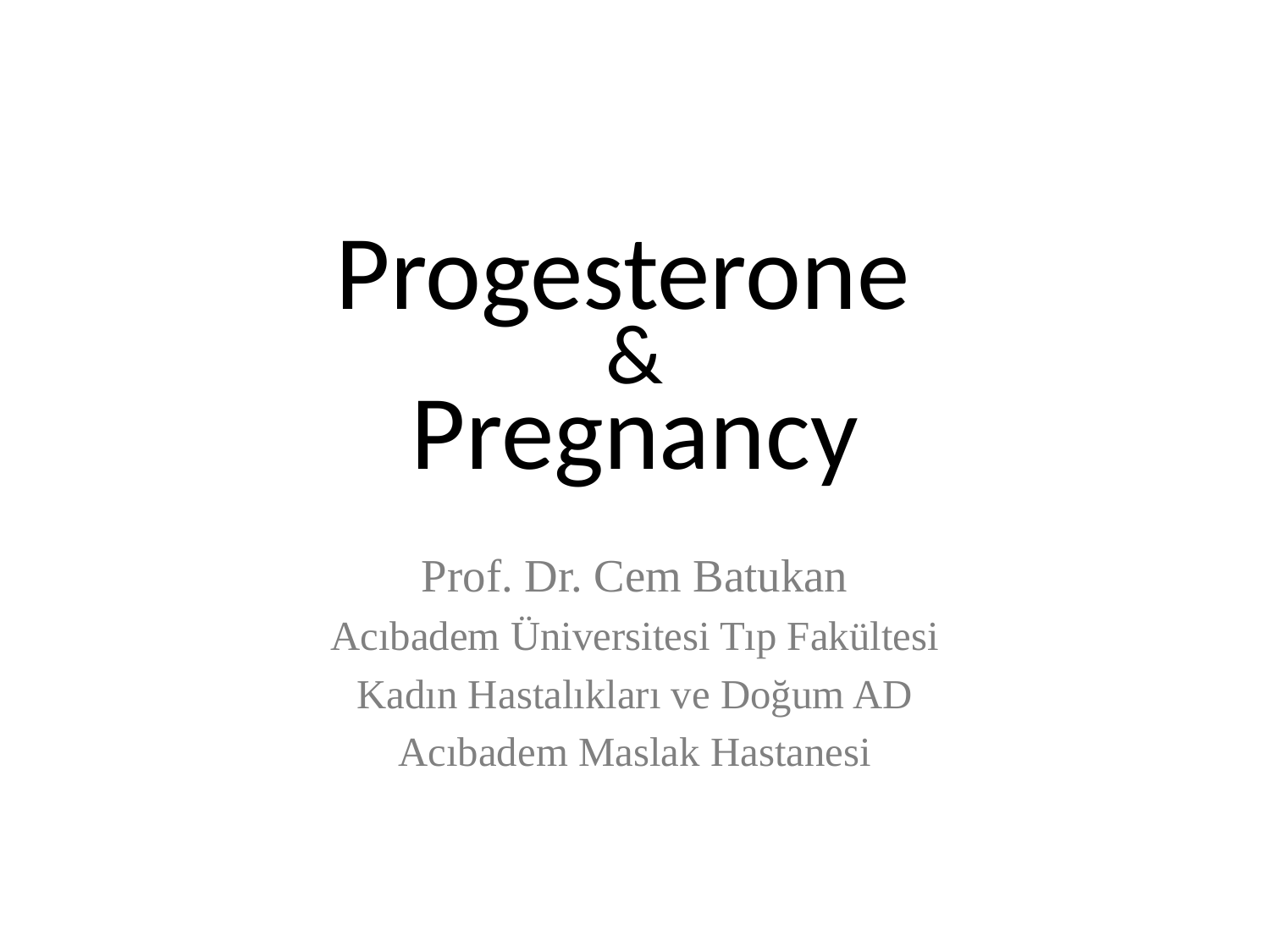

# Progesterone & Pregnancy
Prof. Dr. Cem Batukan
Acıbadem Üniversitesi Tıp Fakültesi
Kadın Hastalıkları ve Doğum AD
Acıbadem Maslak Hastanesi